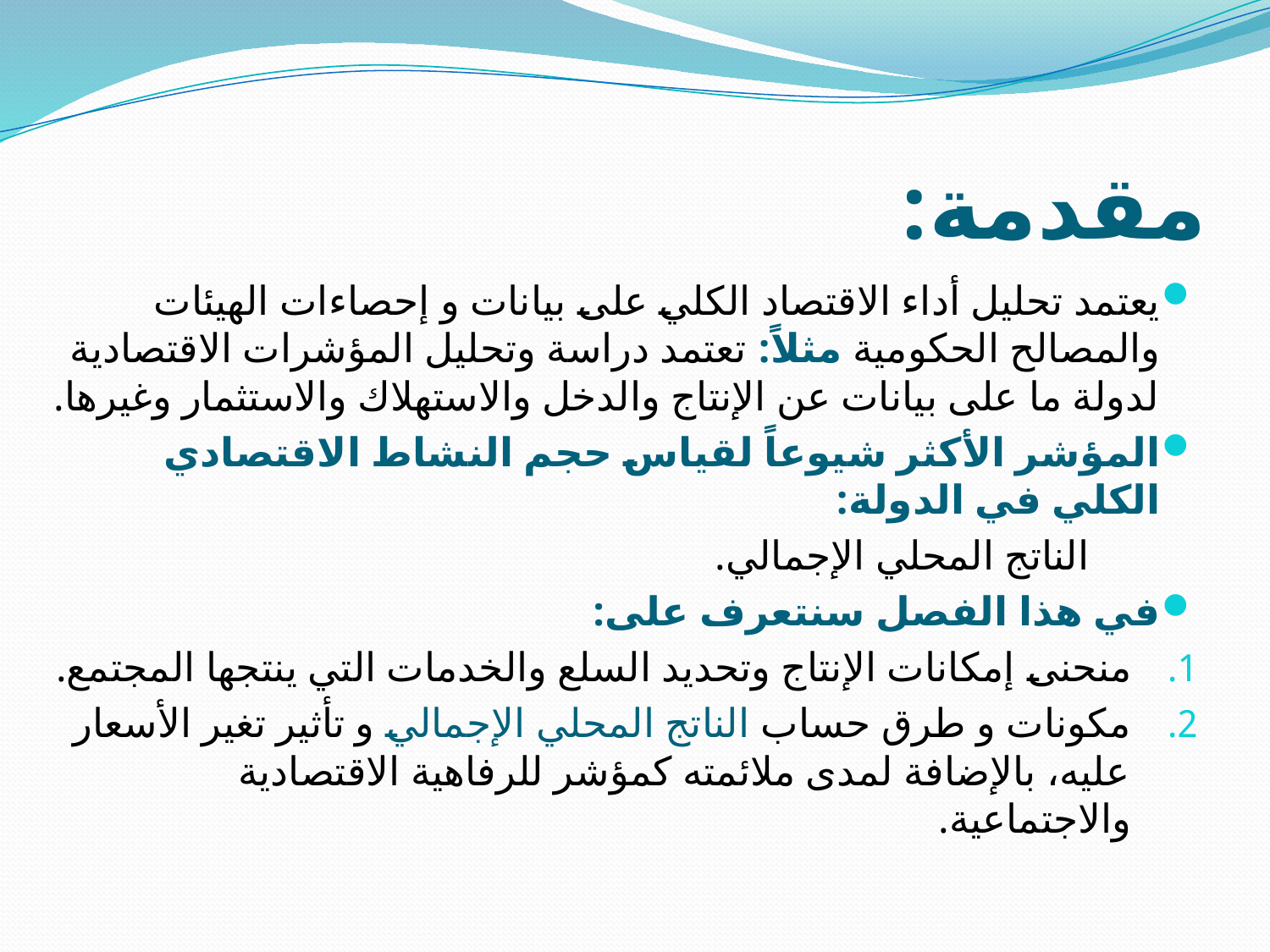

# مقدمة:
يعتمد تحليل أداء الاقتصاد الكلي على بيانات و إحصاءات الهيئات والمصالح الحكومية مثلاً: تعتمد دراسة وتحليل المؤشرات الاقتصادية لدولة ما على بيانات عن الإنتاج والدخل والاستهلاك والاستثمار وغيرها.
المؤشر الأكثر شيوعاً لقياس حجم النشاط الاقتصادي الكلي في الدولة:
          الناتج المحلي الإجمالي.
في هذا الفصل سنتعرف على:
منحنى إمكانات الإنتاج وتحديد السلع والخدمات التي ينتجها المجتمع.
مكونات و طرق حساب الناتج المحلي الإجمالي و تأثير تغير الأسعار عليه، بالإضافة لمدى ملائمته كمؤشر للرفاهية الاقتصادية والاجتماعية.